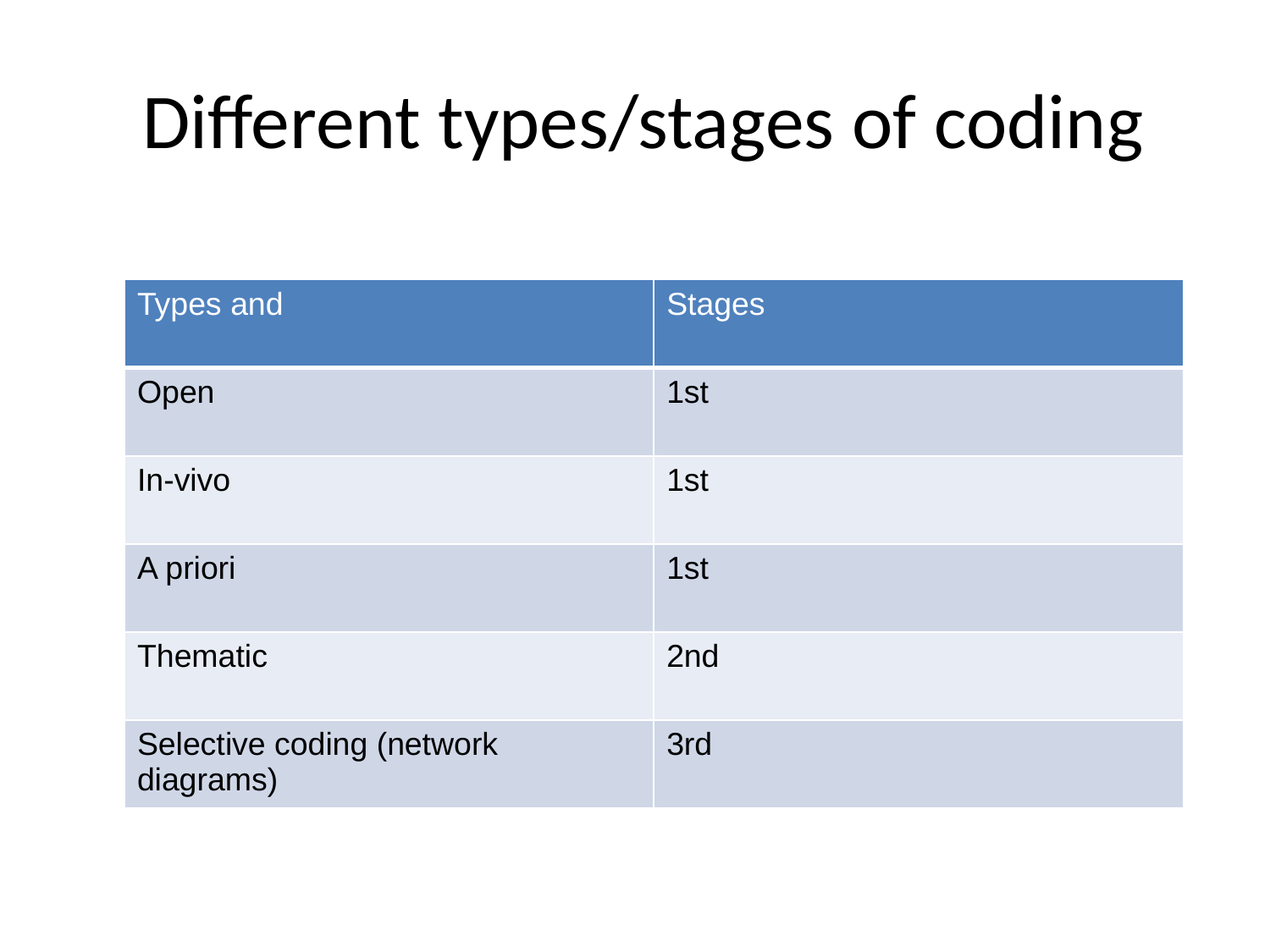

# Different types/stages of coding
| Types and | Stages |
| --- | --- |
| Open | 1st |
| In-vivo | 1st |
| A priori | 1st |
| Thematic | 2nd |
| Selective coding (network diagrams) | 3rd |